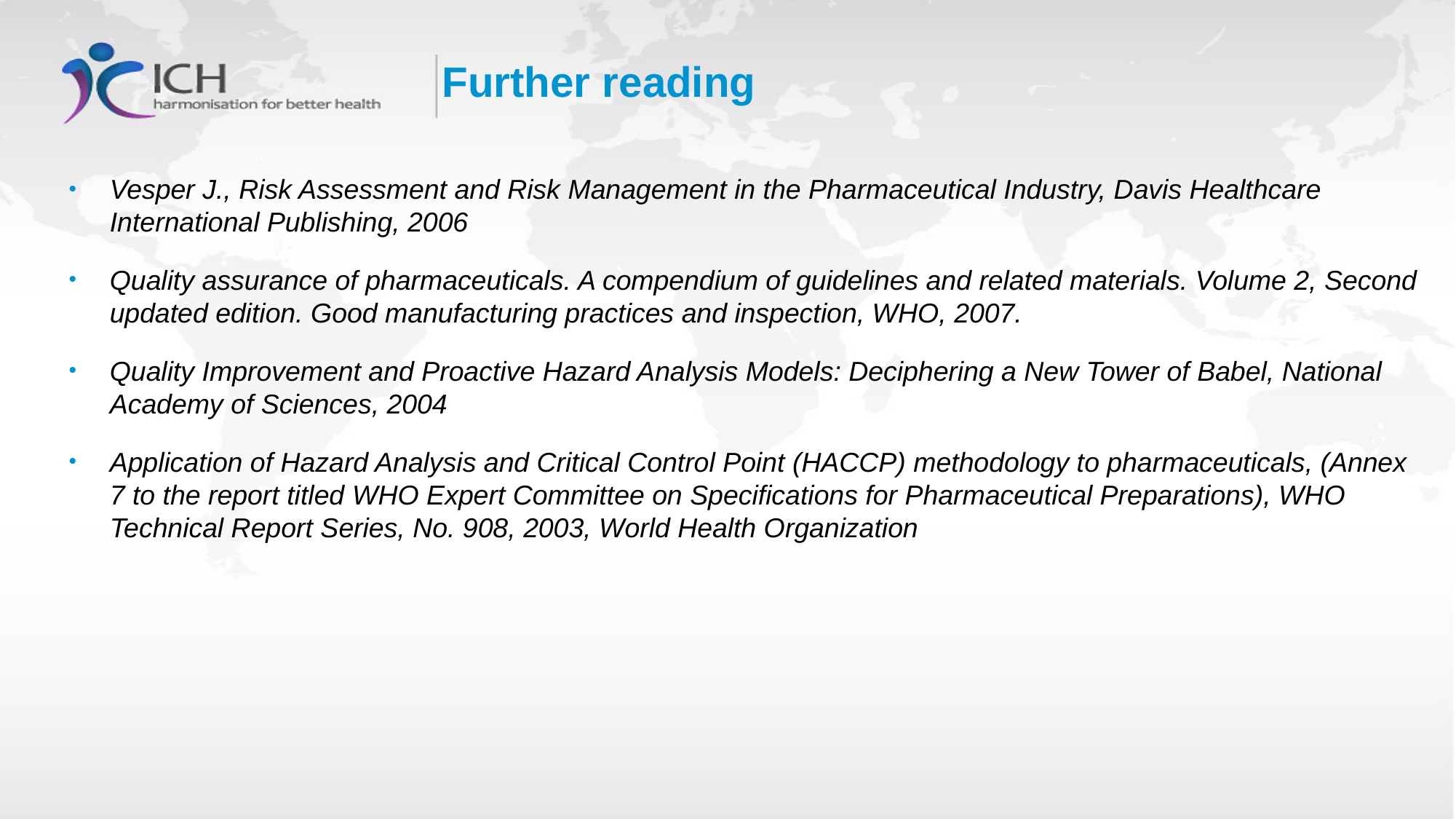

# Further reading
Vesper J., Risk Assessment and Risk Management in the Pharmaceutical Industry, Davis Healthcare International Publishing, 2006
Quality assurance of pharmaceuticals. A compendium of guidelines and related materials. Volume 2, Second updated edition. Good manufacturing practices and inspection, WHO, 2007.
Quality Improvement and Proactive Hazard Analysis Models: Deciphering a New Tower of Babel, National Academy of Sciences, 2004
Application of Hazard Analysis and Critical Control Point (HACCP) methodology to pharmaceuticals, (Annex 7 to the report titled WHO Expert Committee on Specifications for Pharmaceutical Preparations), WHO Technical Report Series, No. 908, 2003, World Health Organization